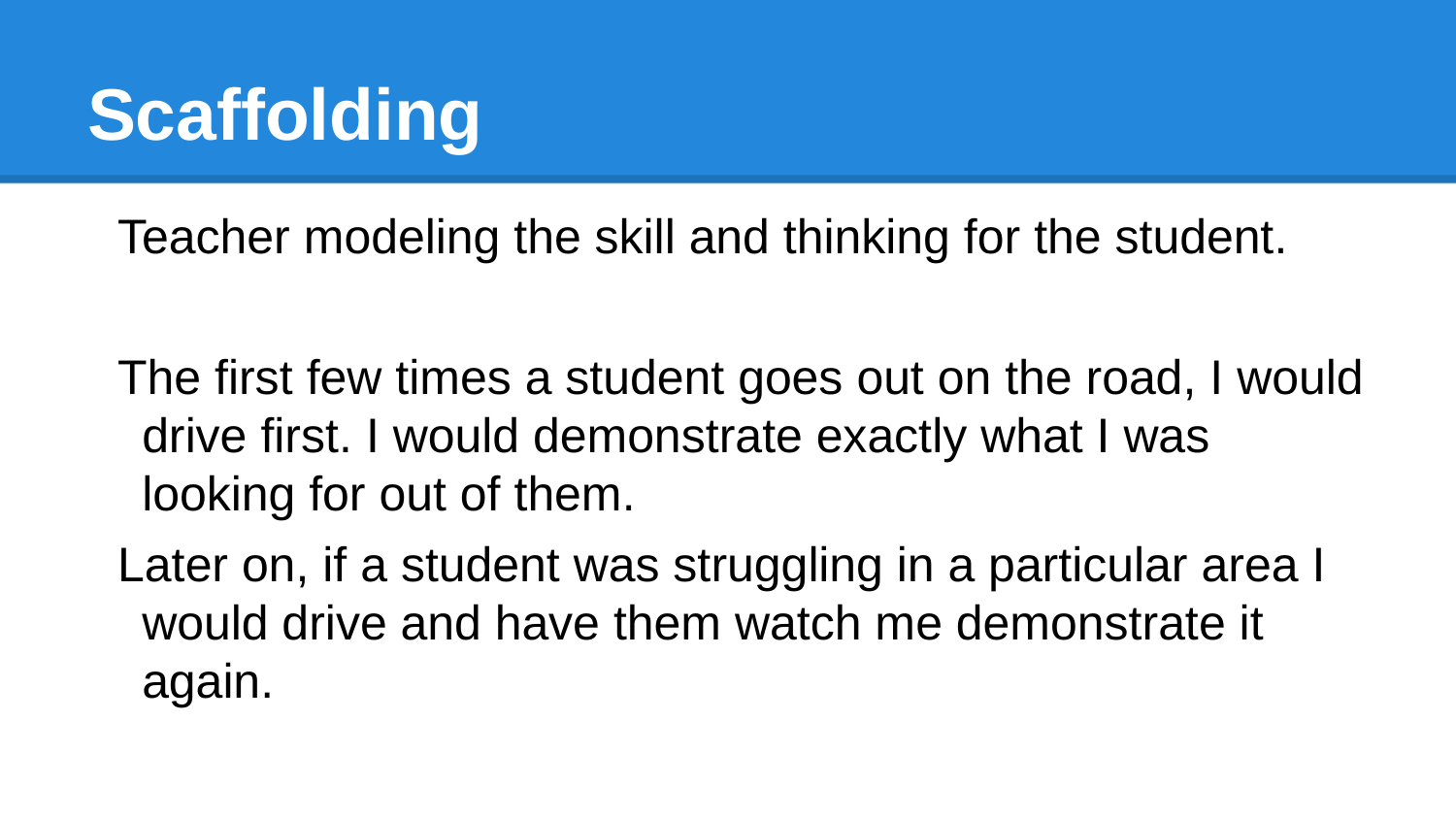

# Scaffolding
Teacher modeling the skill and thinking for the student.

The first few times a student goes out on the road, I would drive first. I would demonstrate exactly what I was looking for out of them.
Later on, if a student was struggling in a particular area I would drive and have them watch me demonstrate it again.